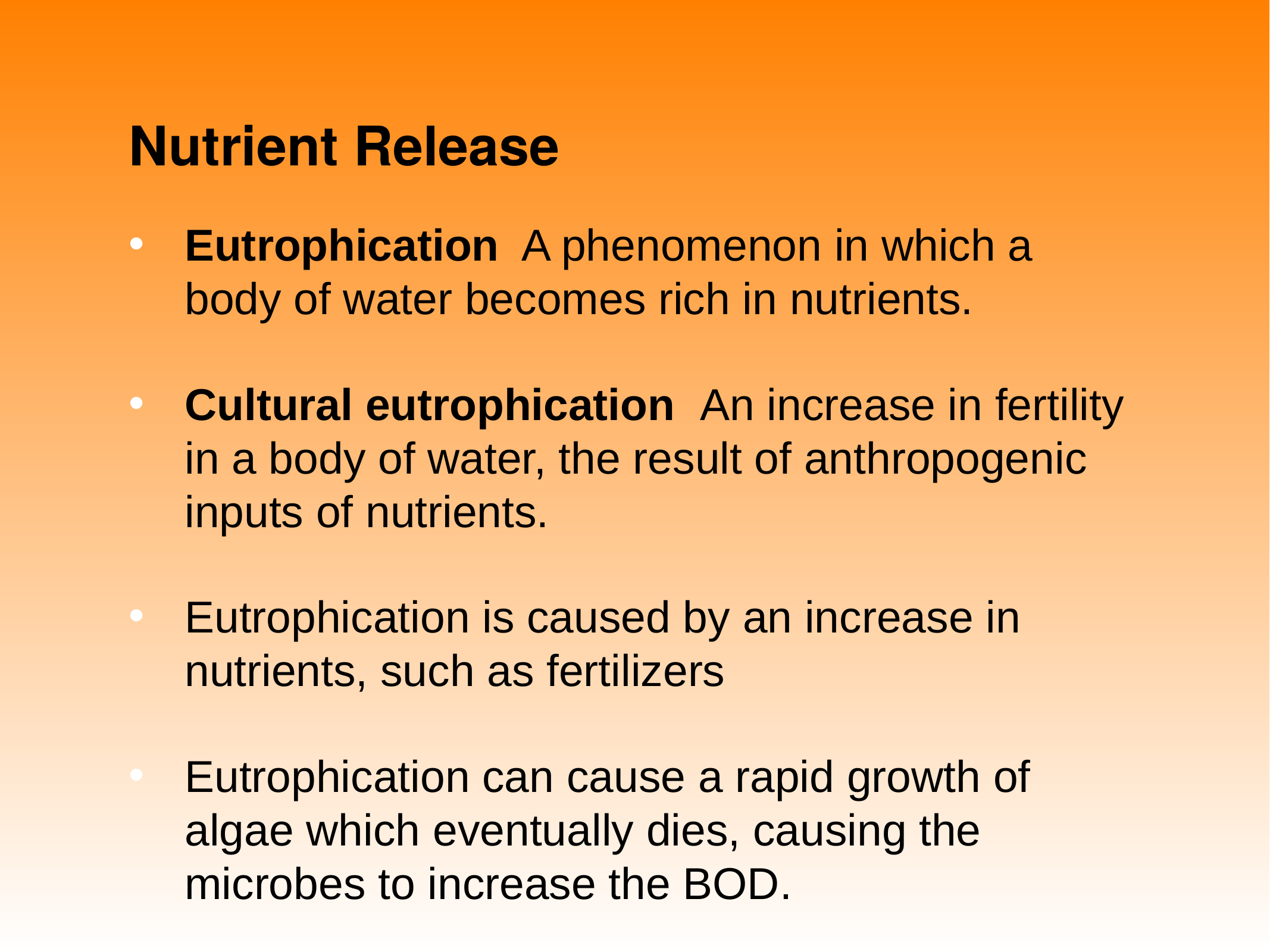

# Nutrient Release
Eutrophication  A phenomenon in which a body of water becomes rich in nutrients.
Cultural eutrophication  An increase in fertility in a body of water, the result of anthropogenic inputs of nutrients.
Eutrophication is caused by an increase in nutrients, such as fertilizers
Eutrophication can cause a rapid growth of algae which eventually dies, causing the microbes to increase the BOD.